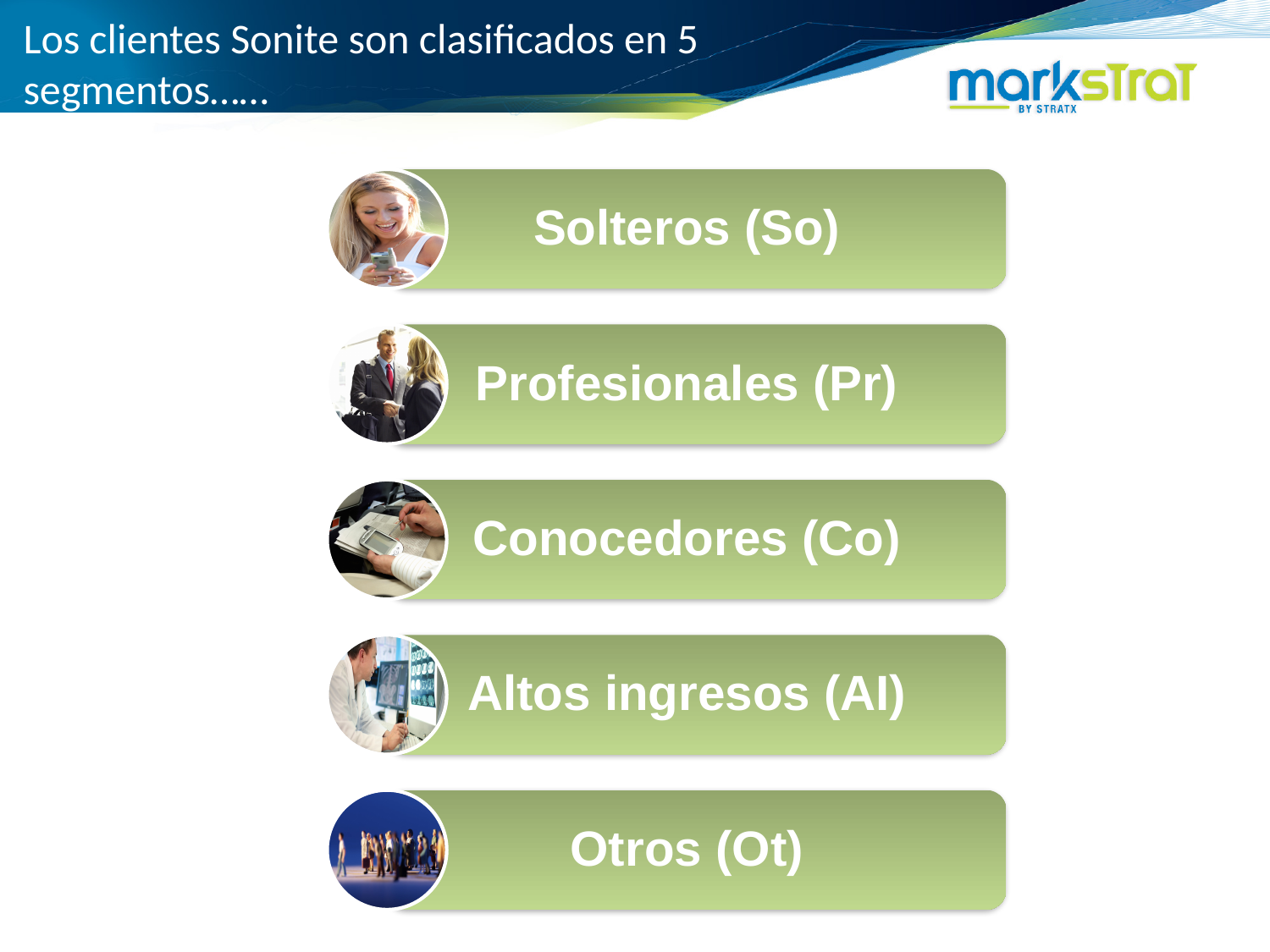

# Los clientes Sonite son clasificados en 5 segmentos……
Solteros (So)
Profesionales (Pr)
Conocedores (Co)
Altos ingresos (AI)
Otros (Ot)